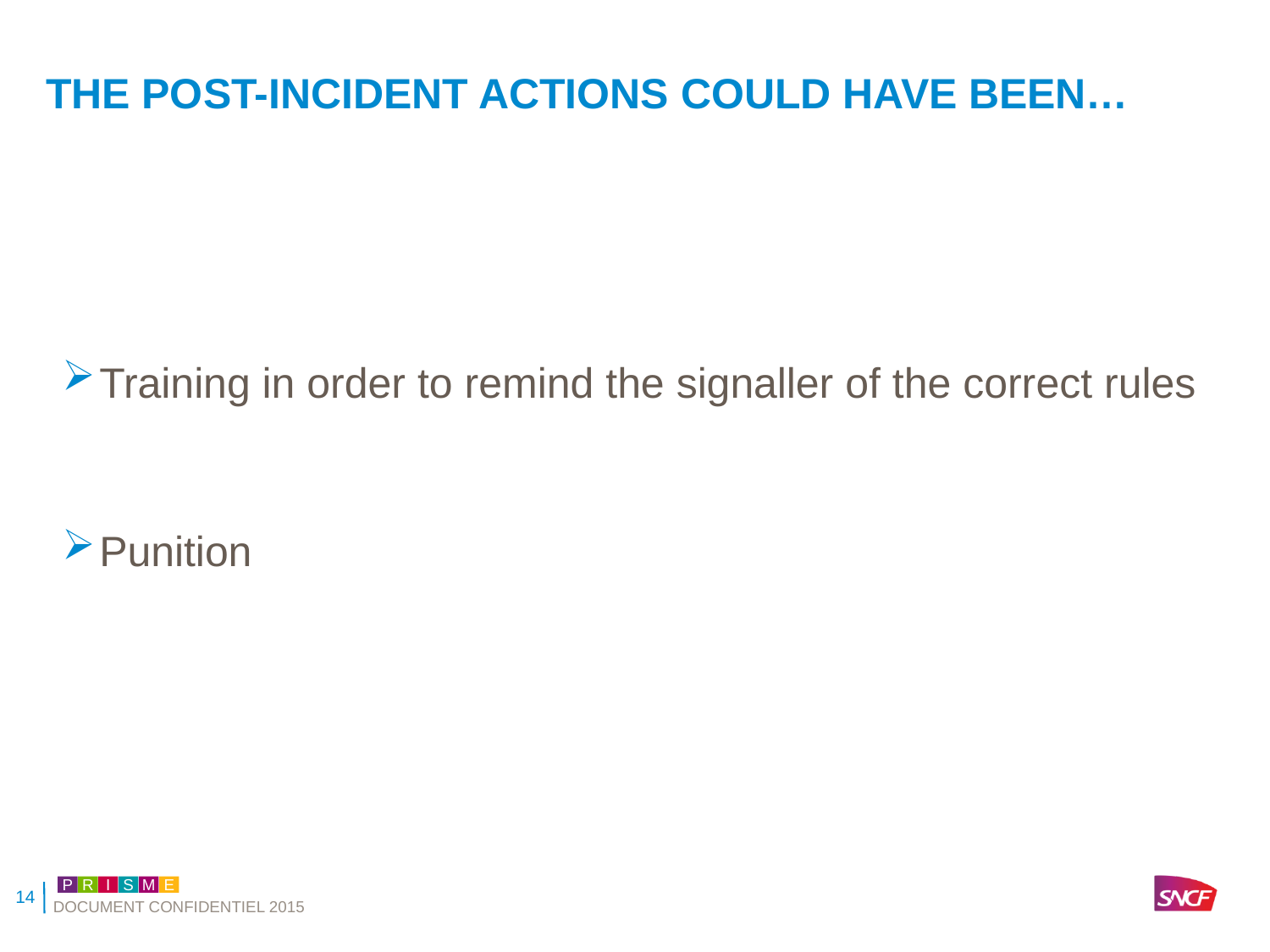

# The post-incident actions could have been…

Training in order to remind the signaller of the correct rules

Punition